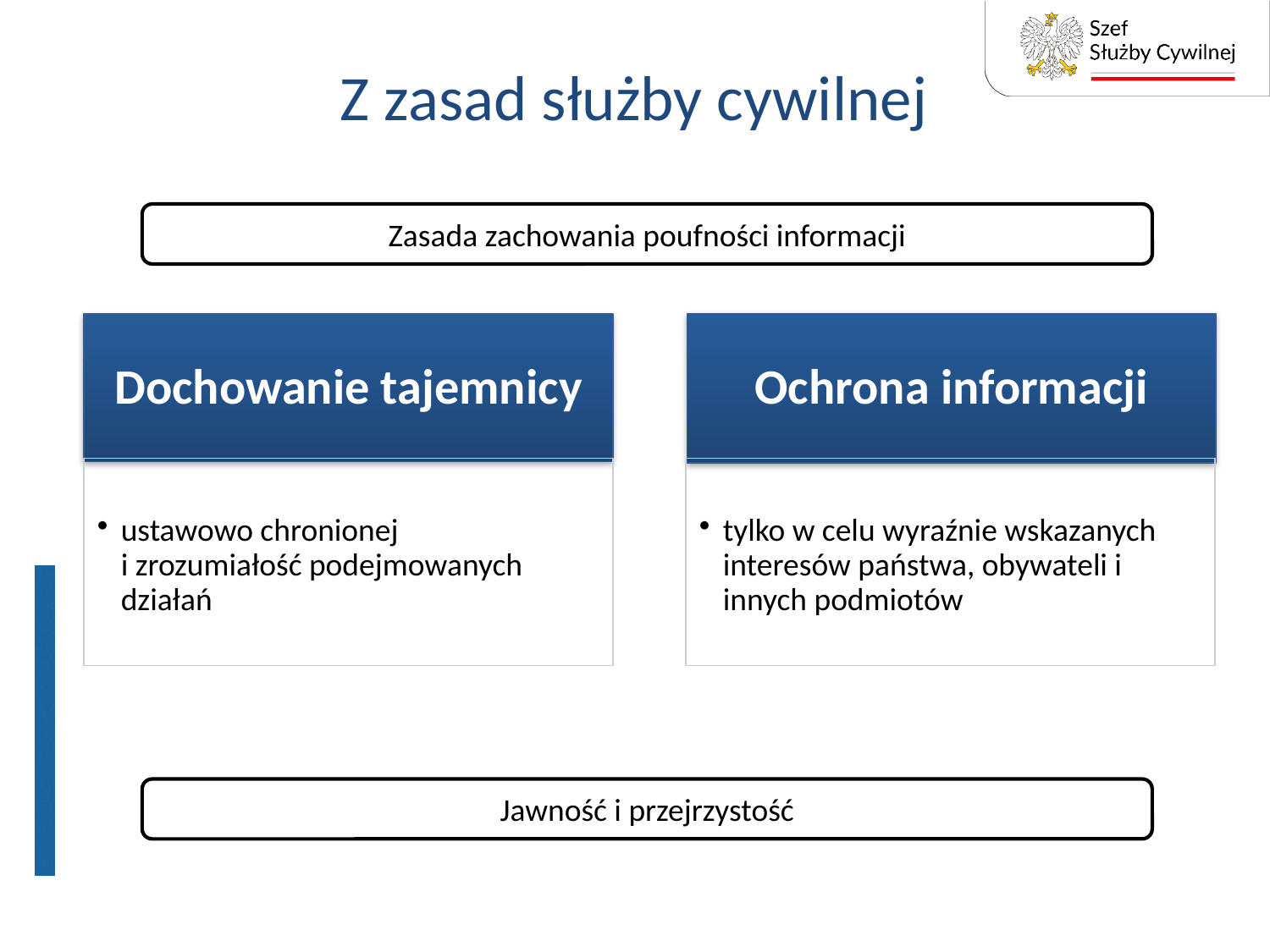

# Z zasad służby cywilnej
Zasada zachowania poufności informacji

Ochrona informacji
Dochowanie tajemnicy

ustawowo chronionej
i zrozumiałość podejmowanych działań

tylko w celu wyraźnie wskazanych interesów państwa, obywateli i innych podmiotów
Jawność i przejrzystość